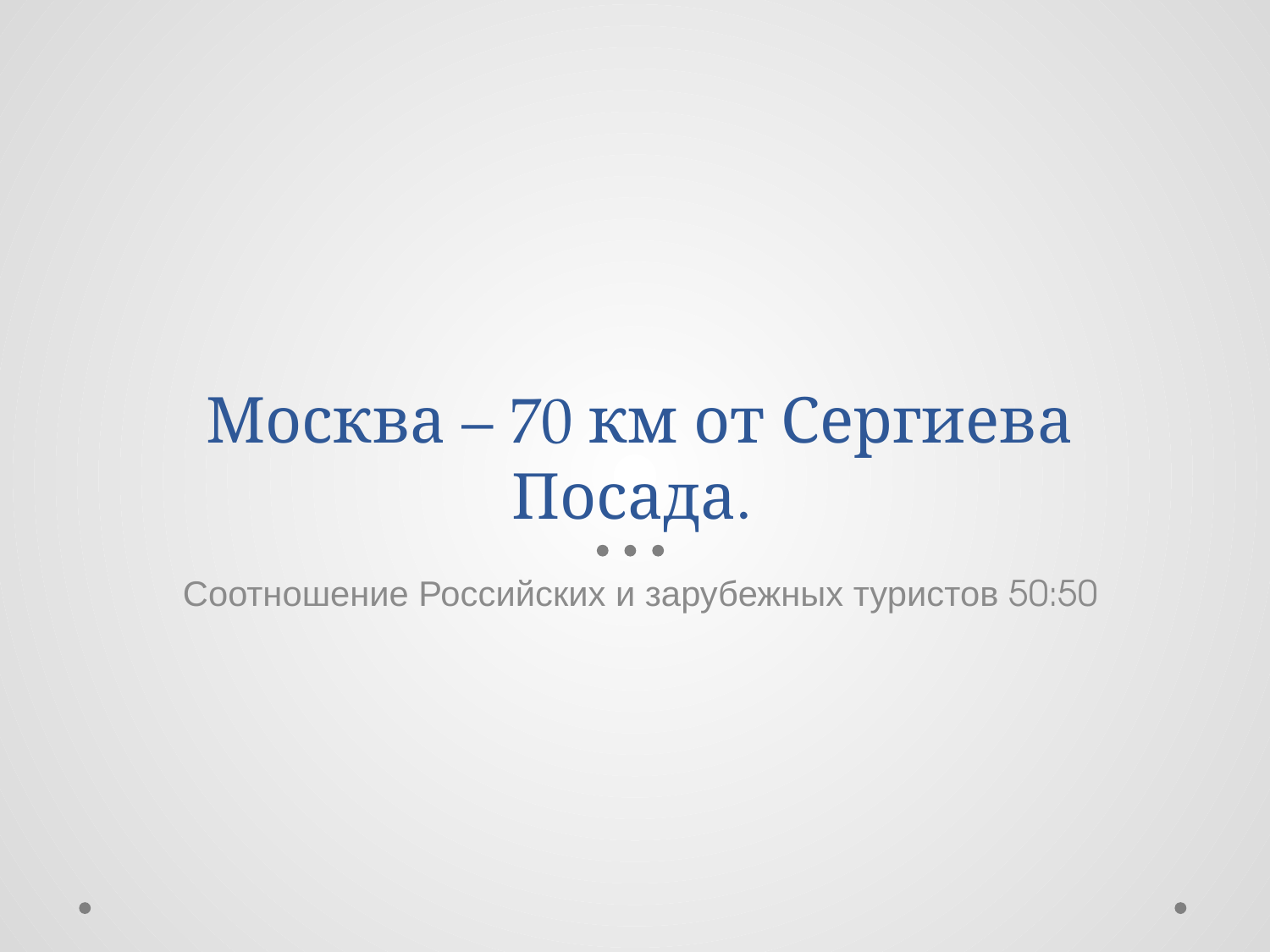

# Москва – 70 км от Сергиева Посада.
Соотношение Российских и зарубежных туристов 50:50